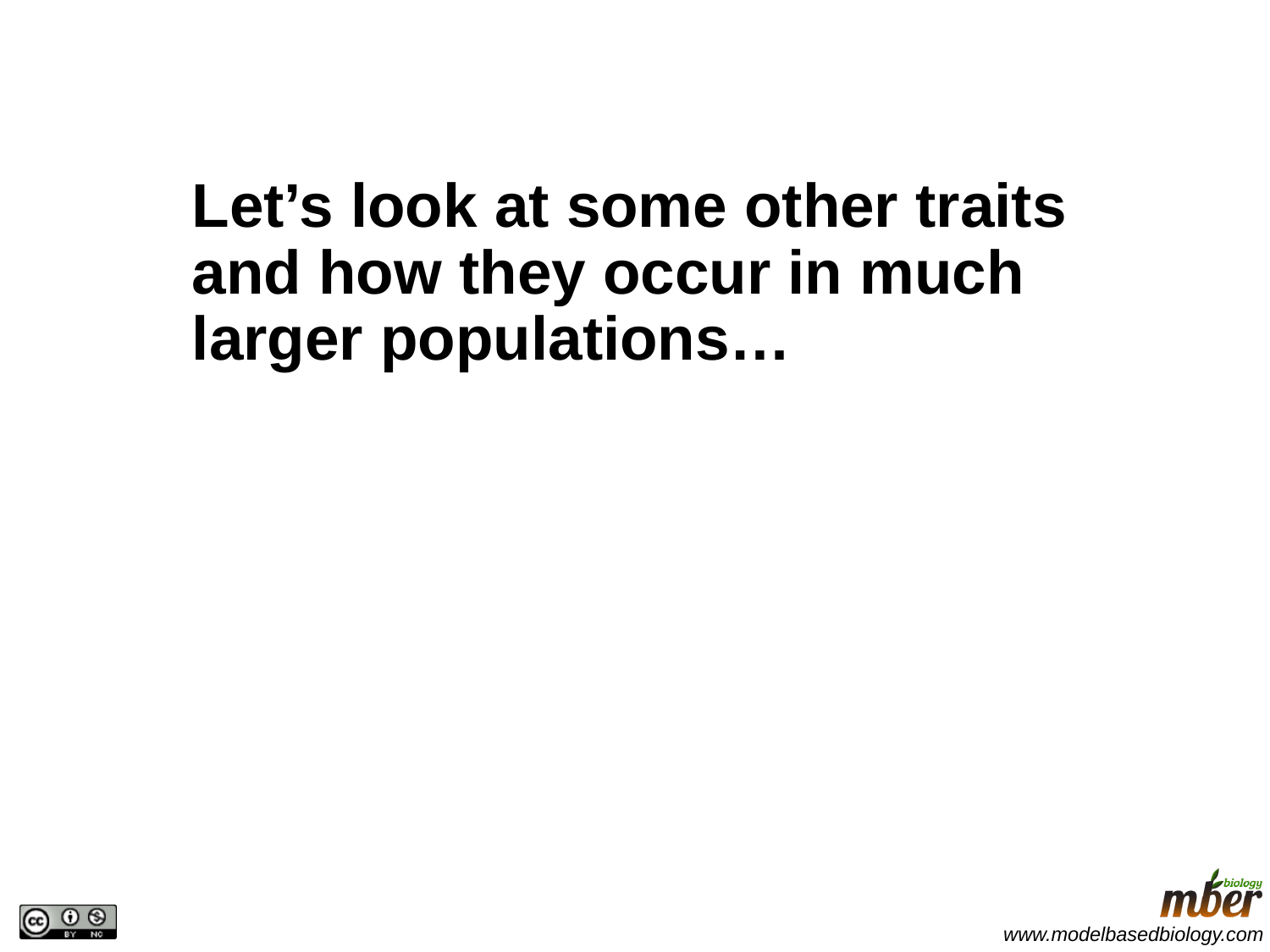

Let’s look at some other traits and how they occur in much larger populations…